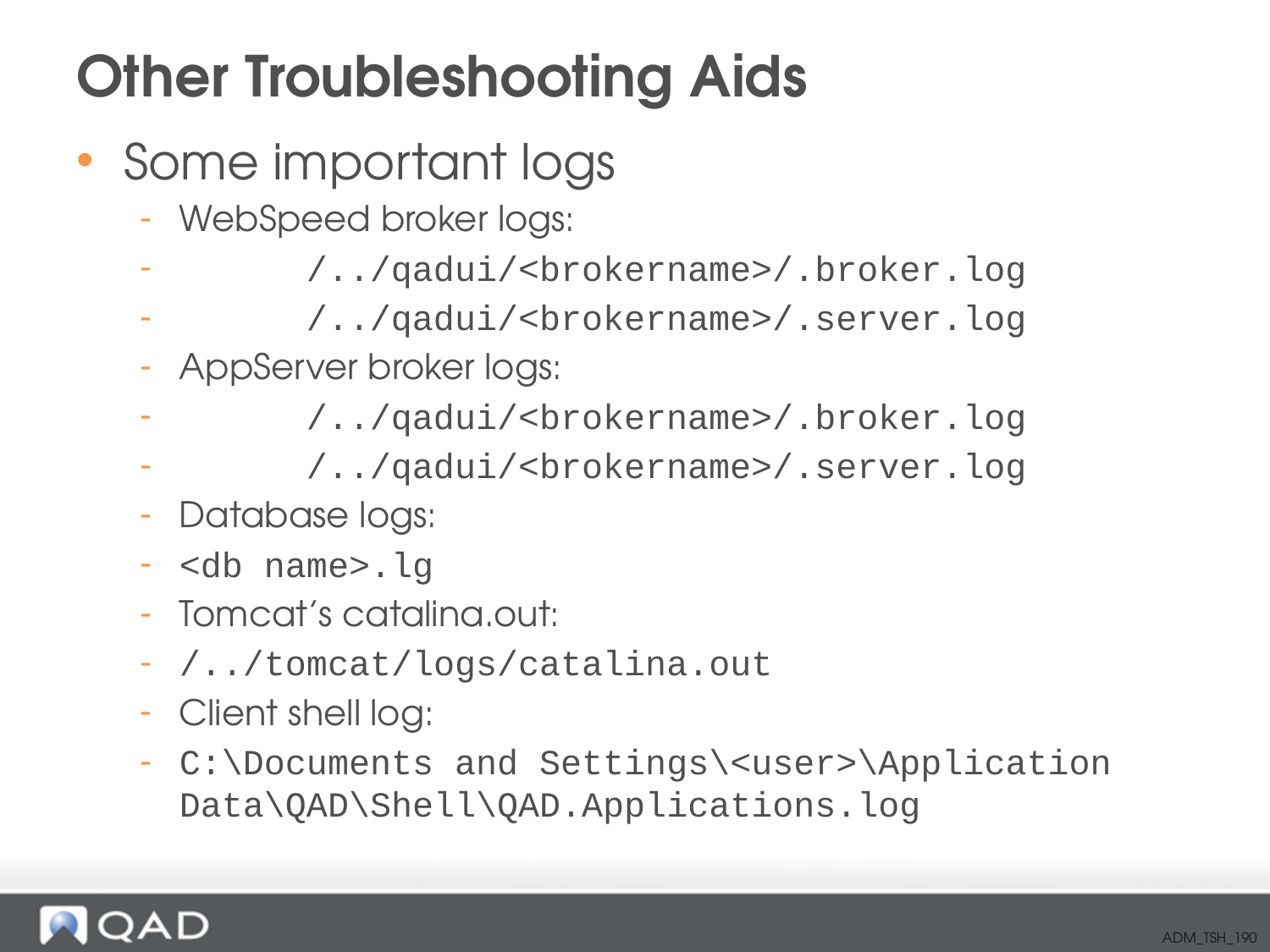

# Other Troubleshooting Aids
Some important logs
WebSpeed broker logs:
	/../qadui/<brokername>/.broker.log
	/../qadui/<brokername>/.server.log
AppServer broker logs:
	/../qadui/<brokername>/.broker.log
	/../qadui/<brokername>/.server.log
Database logs:
<db name>.lg
Tomcat’s catalina.out:
/../tomcat/logs/catalina.out
Client shell log:
C:\Documents and Settings\<user>\Application Data\QAD\Shell\QAD.Applications.log
ADM_TSH_190